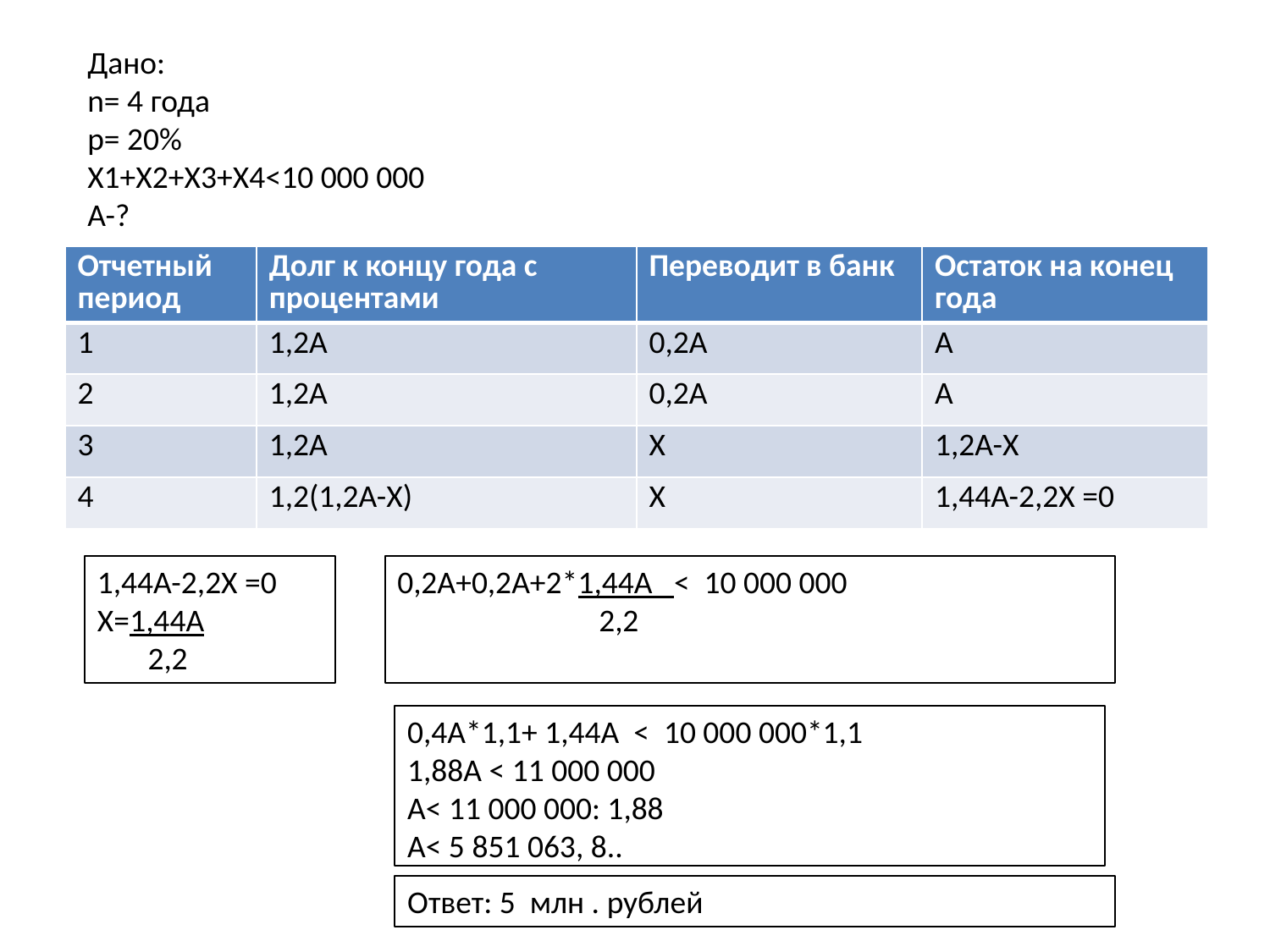

Дано:
n= 4 года
р= 20%
Х1+Х2+Х3+Х4<10 000 000
А-?
| Отчетный период | Долг к концу года с процентами | Переводит в банк | Остаток на конец года |
| --- | --- | --- | --- |
| 1 | 1,2А | 0,2А | А |
| 2 | 1,2А | 0,2А | А |
| 3 | 1,2А | Х | 1,2А-Х |
| 4 | 1,2(1,2А-Х) | Х | 1,44А-2,2Х =0 |
1,44А-2,2Х =0
Х=1,44А
       2,2
0,2А+0,2А+2*1,44А   <  10 000 000
                            2,2

0,4А*1,1+ 1,44А  <  10 000 000*1,1
1,88A < 11 000 000
A< 11 000 000: 1,88
А< 5 851 063, 8..

Ответ: 5  млн . рублей